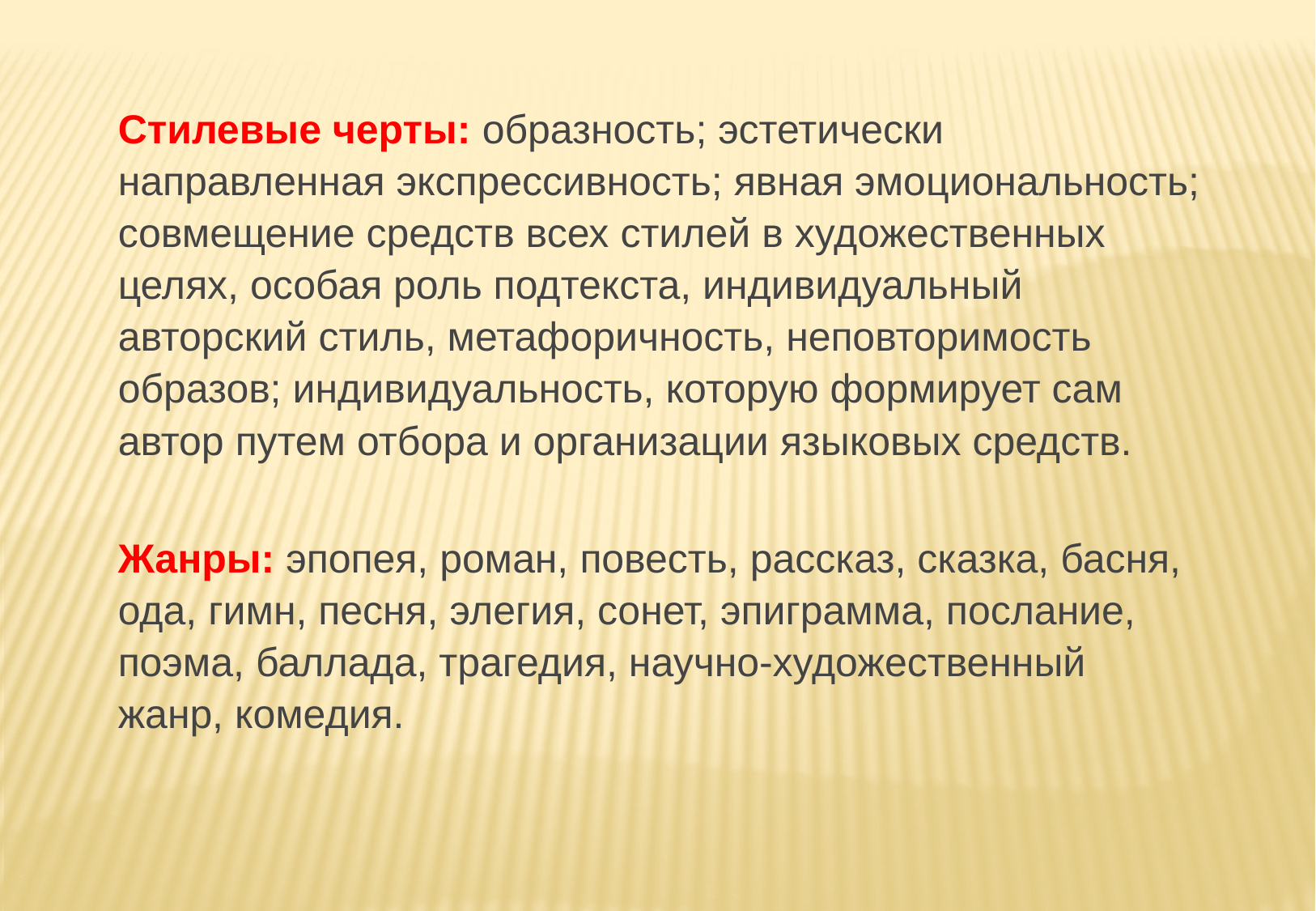

Стилевые черты: образность; эстетически направленная экспрессивность; явная эмоциональность; совмещение средств всех стилей в художественных целях, особая роль подтекста, индивидуальный авторский стиль, метафоричность, неповторимость образов; индивидуальность, которую формирует сам автор путем отбора и организации языковых средств.
Жанры: эпопея, роман, повесть, рассказ, сказка, басня, ода, гимн, песня, элегия, сонет, эпиграмма, послание, поэма, баллада, трагедия, научно-художественный жанр, комедия.